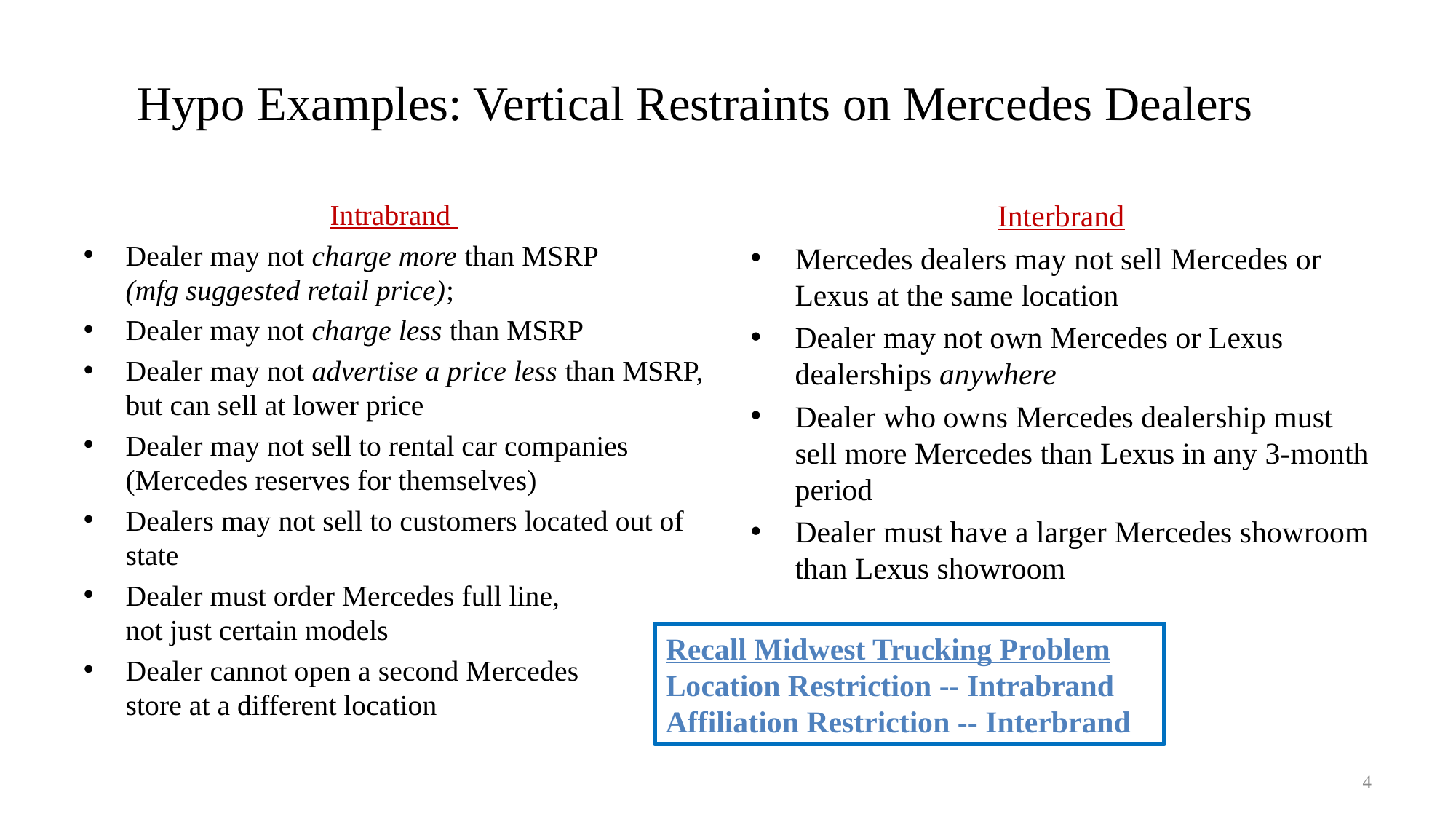

# Hypo Examples: Vertical Restraints on Mercedes Dealers
Intrabrand
Dealer may not charge more than MSRP
(mfg suggested retail price);
Dealer may not charge less than MSRP
Dealer may not advertise a price less than MSRP, but can sell at lower price
Dealer may not sell to rental car companies (Mercedes reserves for themselves)
Dealers may not sell to customers located out of state
Dealer must order Mercedes full line,
not just certain models
Dealer cannot open a second Mercedes
store at a different location

Interbrand
Mercedes dealers may not sell Mercedes or Lexus at the same location
Dealer may not own Mercedes or Lexus dealerships anywhere
Dealer who owns Mercedes dealership must sell more Mercedes than Lexus in any 3-month period
Dealer must have a larger Mercedes showroom than Lexus showroom

Recall Midwest Trucking Problem
Location Restriction -- Intrabrand
Affiliation Restriction -- Interbrand
4